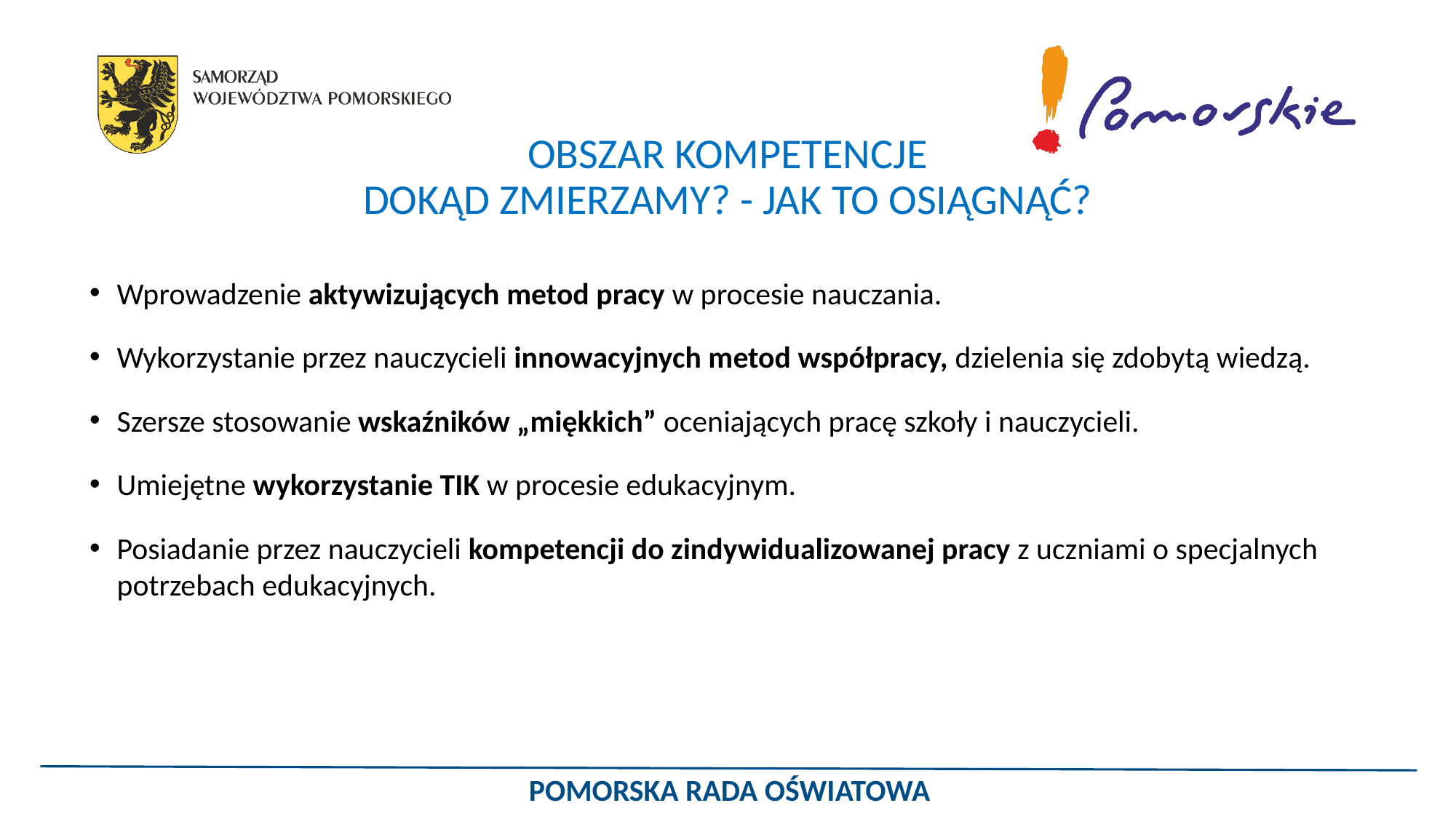

# OBSZAR KOMPETENCJE DOKĄD ZMIERZAMY? - JAK TO OSIĄGNĄĆ?
Wprowadzenie aktywizujących metod pracy w procesie nauczania.
Wykorzystanie przez nauczycieli innowacyjnych metod współpracy, dzielenia się zdobytą wiedzą.
Szersze stosowanie wskaźników „miękkich” oceniających pracę szkoły i nauczycieli.
Umiejętne wykorzystanie TIK w procesie edukacyjnym.
Posiadanie przez nauczycieli kompetencji do zindywidualizowanej pracy z uczniami o specjalnych potrzebach edukacyjnych.